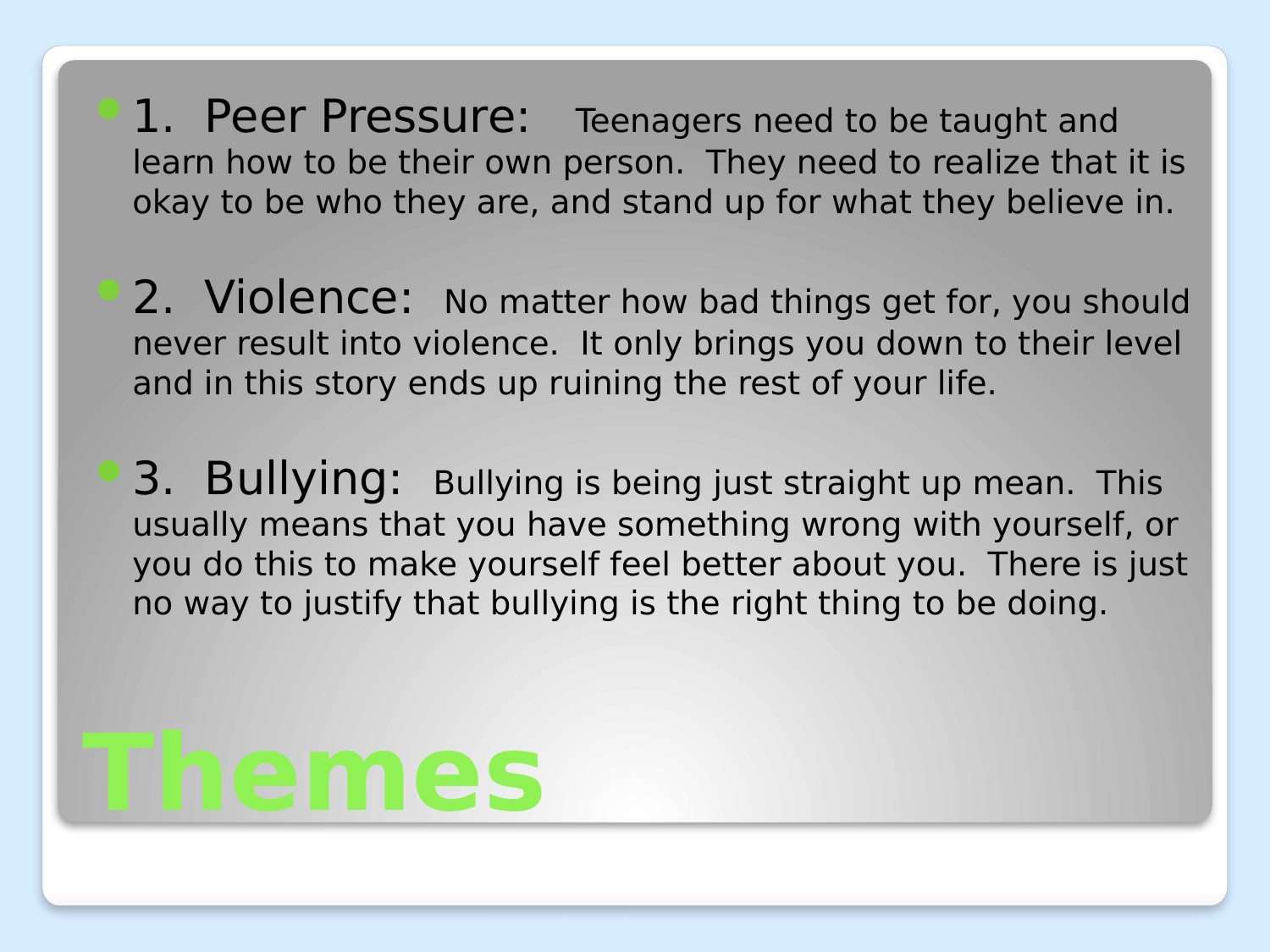

1.  Peer Pressure:   Teenagers need to be taught and learn how to be their own person.  They need to realize that it is okay to be who they are, and stand up for what they believe in.

2.  Violence:  No matter how bad things get for, you should never result into violence.  It only brings you down to their level and in this story ends up ruining the rest of your life.

3.  Bullying:  Bullying is being just straight up mean.  This usually means that you have something wrong with yourself, or you do this to make yourself feel better about you.  There is just no way to justify that bullying is the right thing to be doing.
# Themes